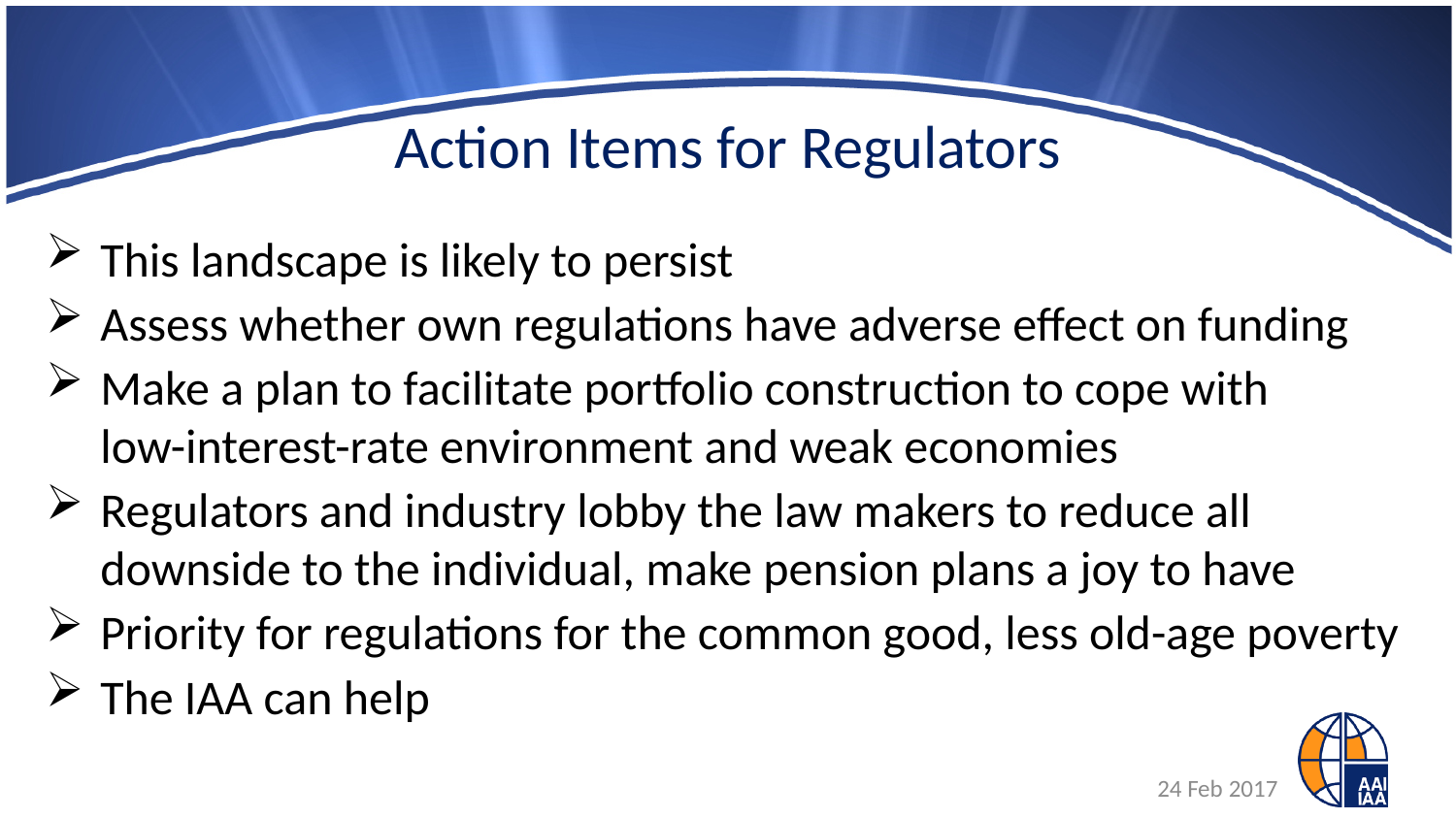

# Action Items for Regulators
This landscape is likely to persist
Assess whether own regulations have adverse effect on funding
Make a plan to facilitate portfolio construction to cope with
low-interest-rate environment and weak economies
Regulators and industry lobby the law makers to reduce all downside to the individual, make pension plans a joy to have
Priority for regulations for the common good, less old-age poverty
The IAA can help
24 Feb 2017